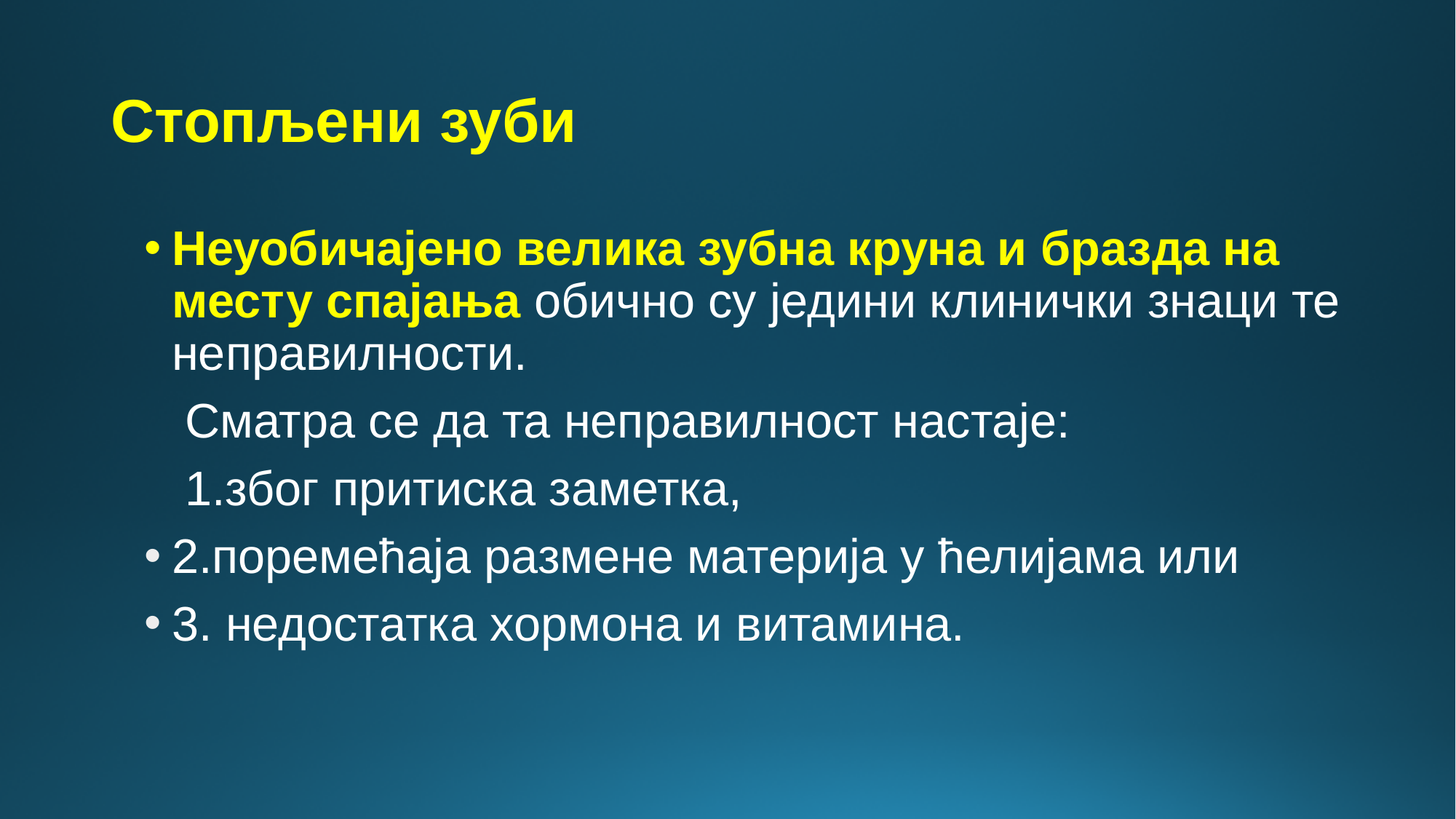

# Стопљени зуби
Неуобичајено велика зубна круна и бразда на месту спајања обично су једини клинички знаци те неправилности.
   Сматра се да та неправилност настаје:
   1.због притиска заметка,
2.поремећаја размене материја у ћелијама или
3. недостатка хормона и витамина.